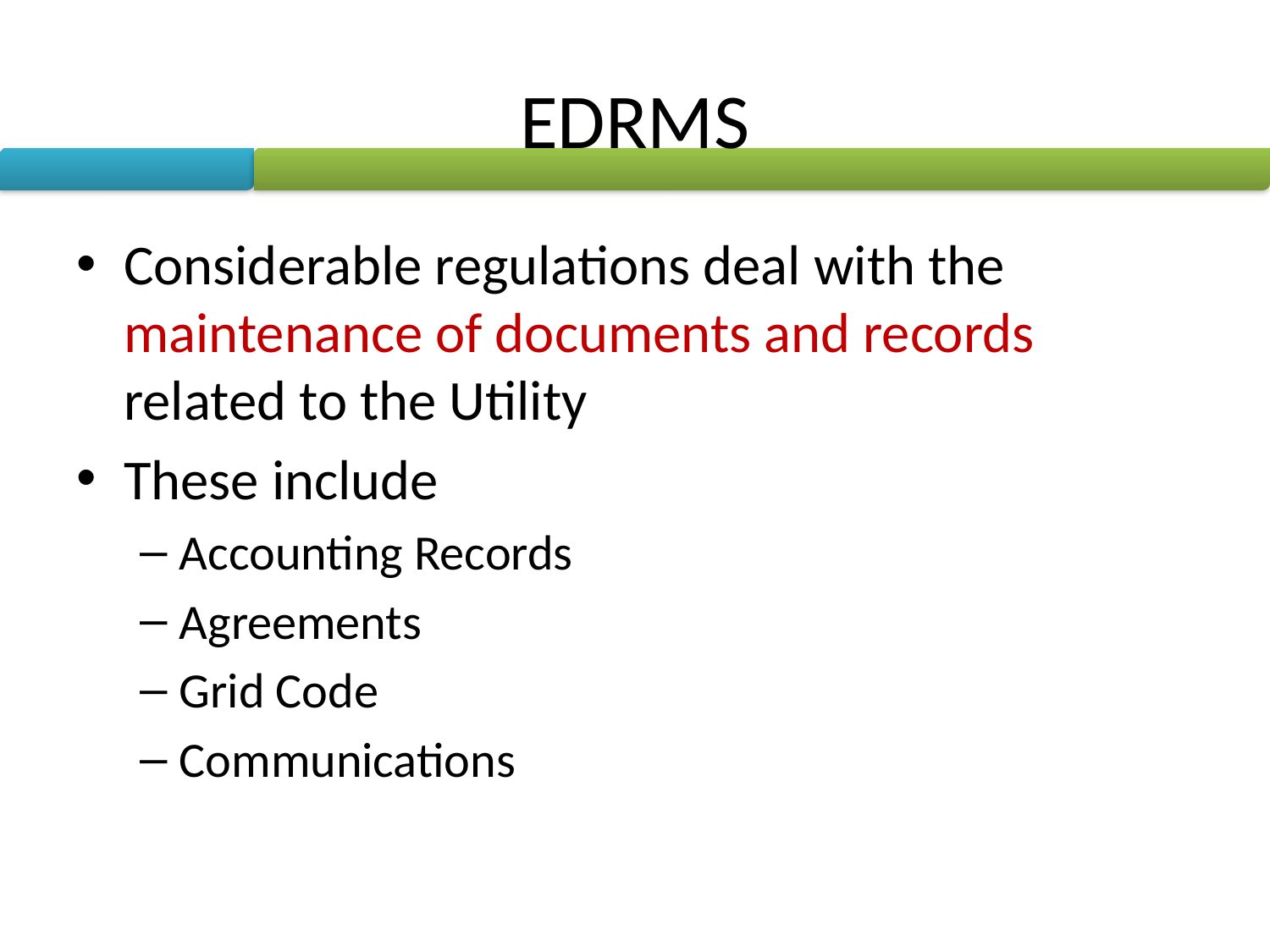

# EDRMS
Considerable regulations deal with the maintenance of documents and records related to the Utility
These include
Accounting Records
Agreements
Grid Code
Communications